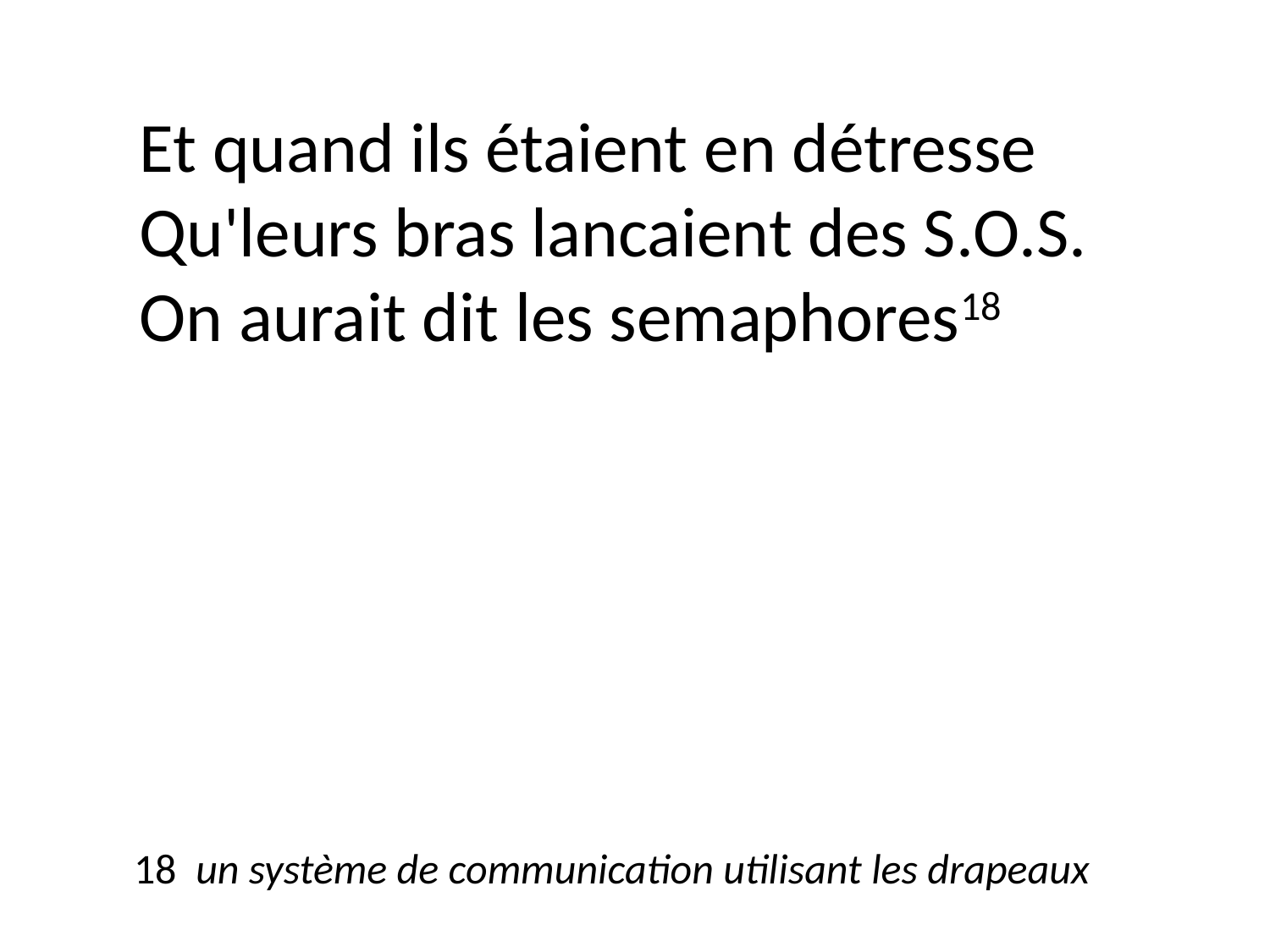

Et quand ils étaient en détresse
Qu'leurs bras lancaient des S.O.S.
On aurait dit les semaphores18
18  un système de communication utilisant les drapeaux